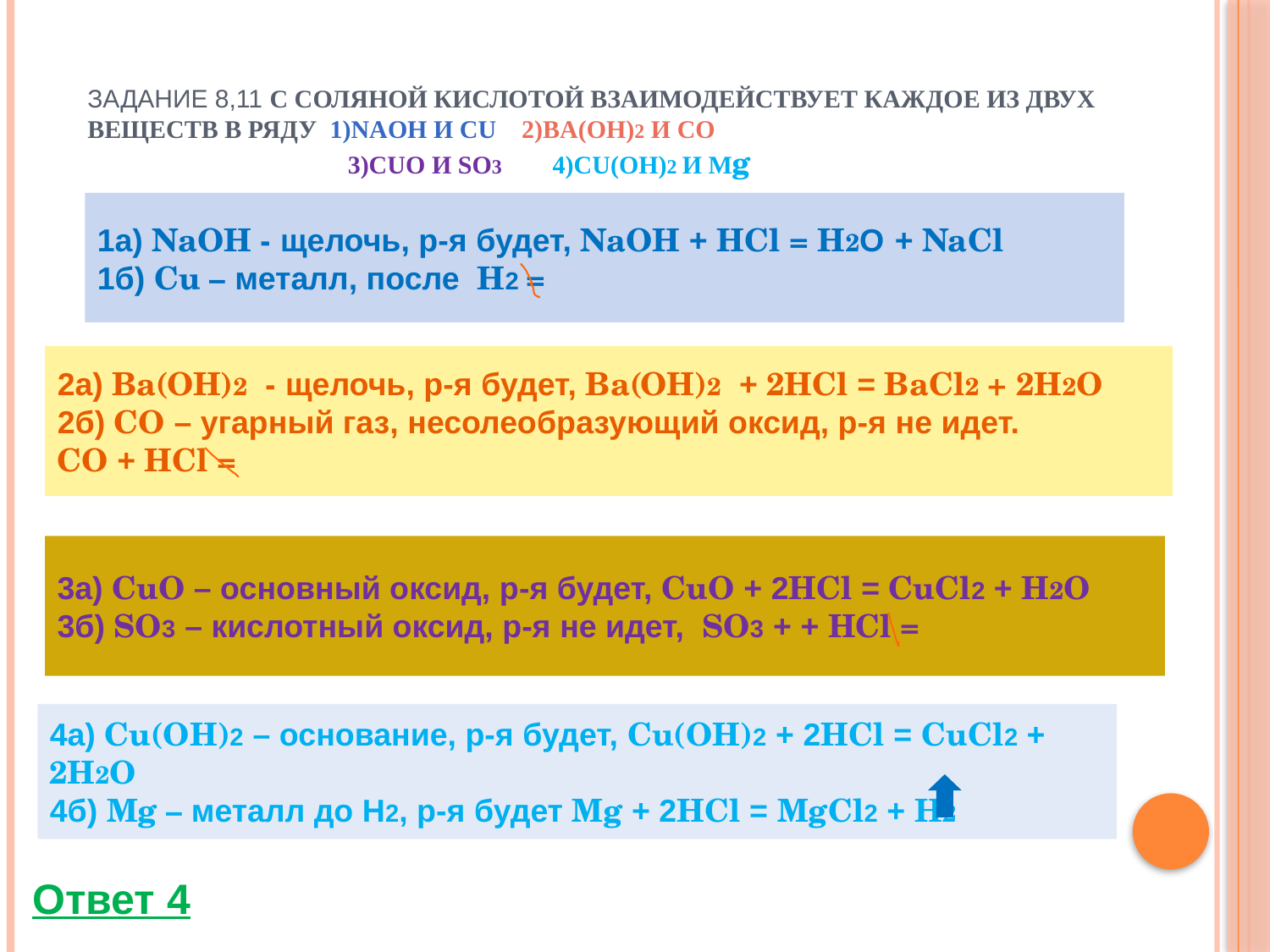

# Задание 8,11 С соляной кислотой взаимодействует каждое из двух веществ в ряду  1)NaOH и Сu    2)Ba(OH)2 и CO 3)CuO и SO3        4)Cu(OH)2 и Mg
1а) NaOH - щелочь, р-я будет, NaOH + HCl = H2O + NaCl
1б) Cu – металл, после  H2 =

2а) Ba(OH)2  - щелочь, р-я будет, Ba(OH)2  + 2HCl = BaCl2 + 2H2O
2б) CO – угарный газ, несолеобразующий оксид, р-я не идет.
CO + HCl =

3а) CuO – основный оксид, р-я будет, CuO + 2HCl = CuCl2 + H2O
3б) SO3 – кислотный оксид, р-я не идет,  SO3 + + HCl =

4а) Cu(OH)2 – основание, р-я будет, Cu(OH)2 + 2HCl = CuCl2 + 2H2O
4б) Mg – металл до Н2, р-я будет Mg + 2HCl = MgCl2 + H2

Ответ 4